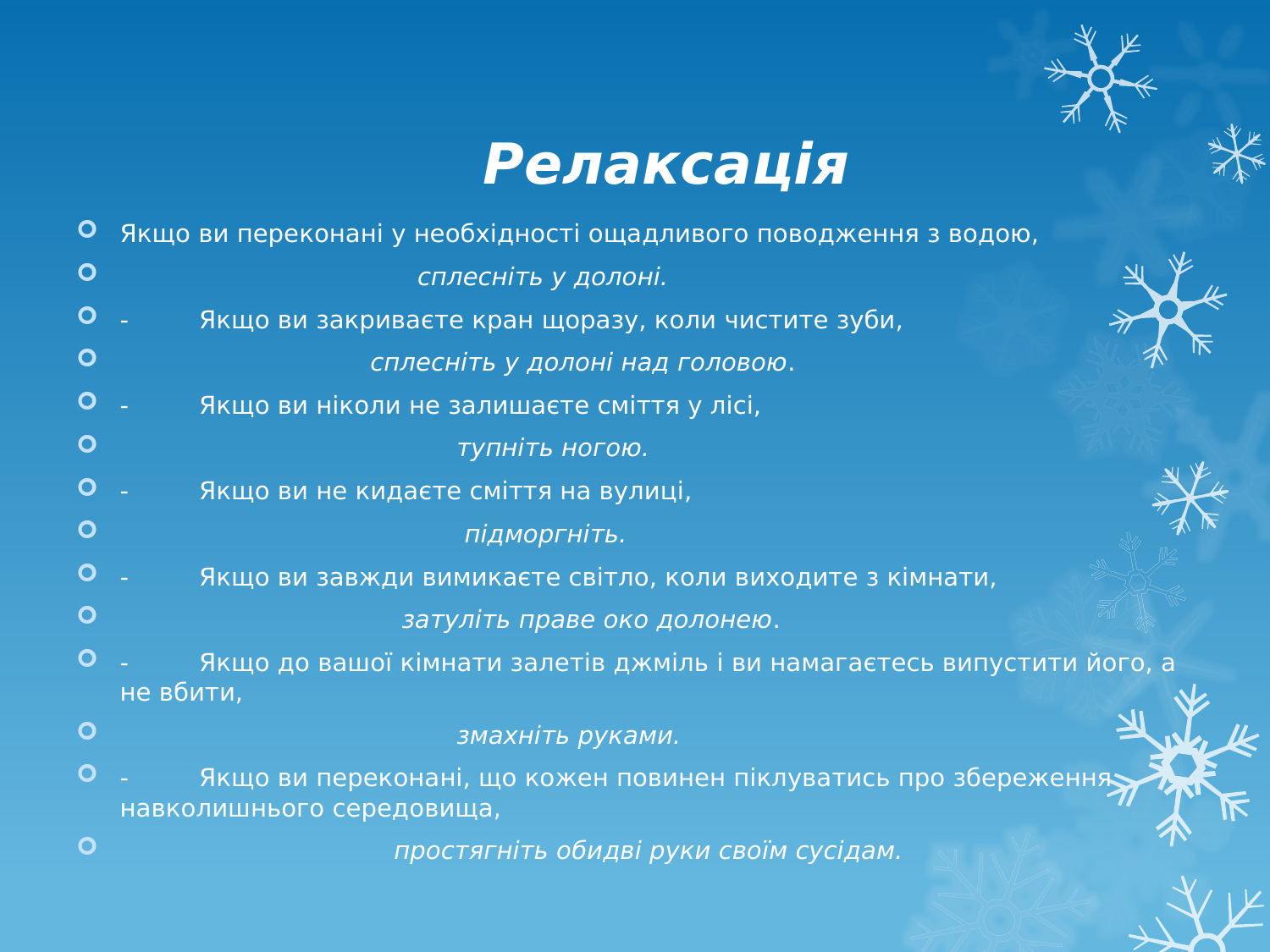

# Релаксація
Якщо ви переконані у необхідності ощадливого поводження з водою,
                                      сплесніть у долоні.
-         Якщо ви закриваєте кран щоразу, коли чистите зуби,
                                сплесніть у долоні над головою.
-         Якщо ви ніколи не залишаєте сміття у лісі,
                                           тупніть ногою.
-         Якщо ви не кидаєте сміття на вулиці,
                                            підморгніть.
-         Якщо ви завжди вимикаєте світло, коли виходите з кімнати,
                                    затуліть праве око долонею.
-         Якщо до вашої кімнати залетів джміль і ви намагаєтесь випустити його, а не вбити,
                                           змахніть руками.
-         Якщо ви переконані, що кожен повинен піклуватись про збереження навколишнього середовища,
                                   простягніть обидві руки своїм сусідам.